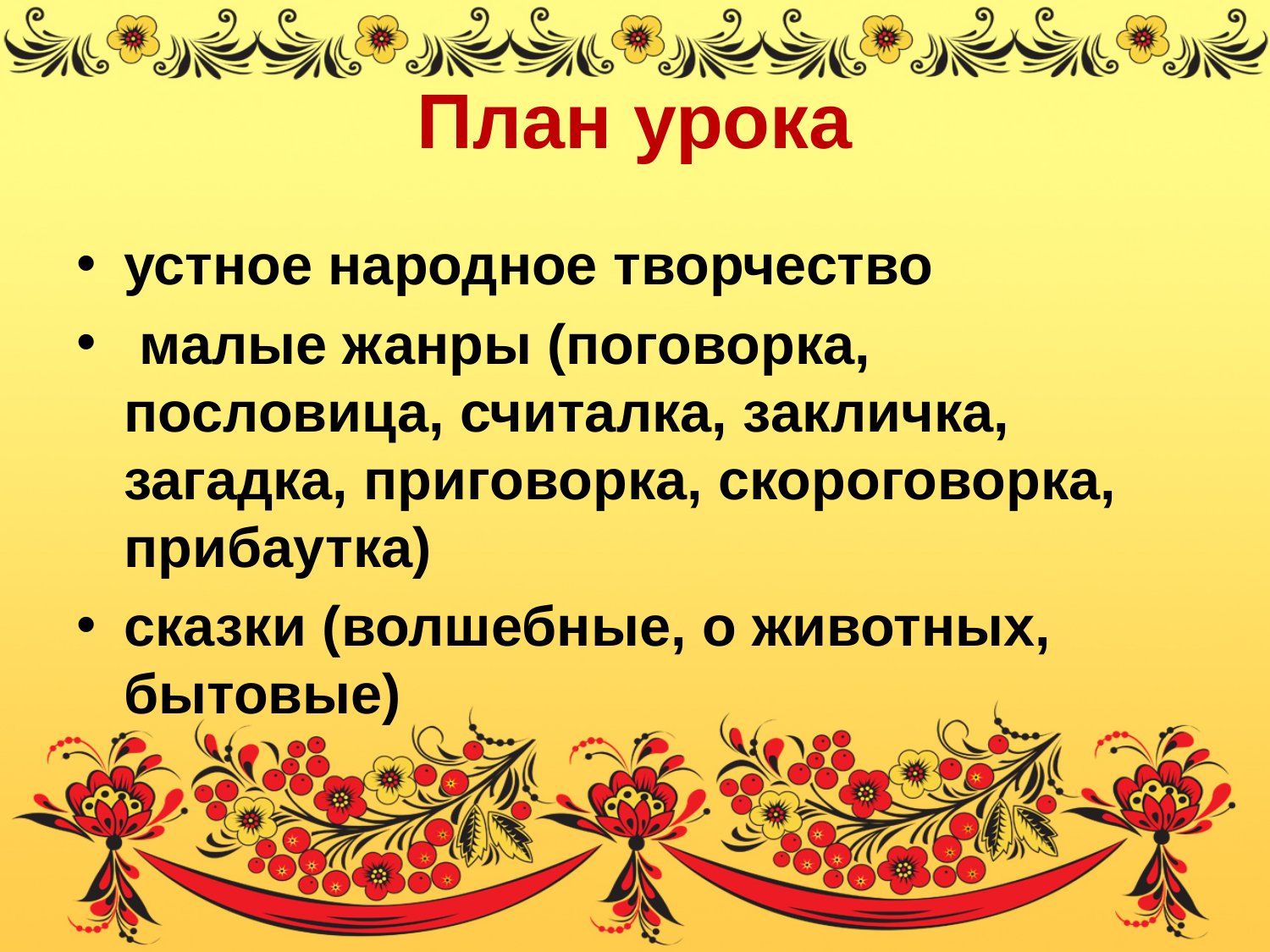

# План урока
устное народное творчество
 малые жанры (поговорка, пословица, считалка, закличка, загадка, приговорка, скороговорка, прибаутка)
сказки (волшебные, о животных, бытовые)